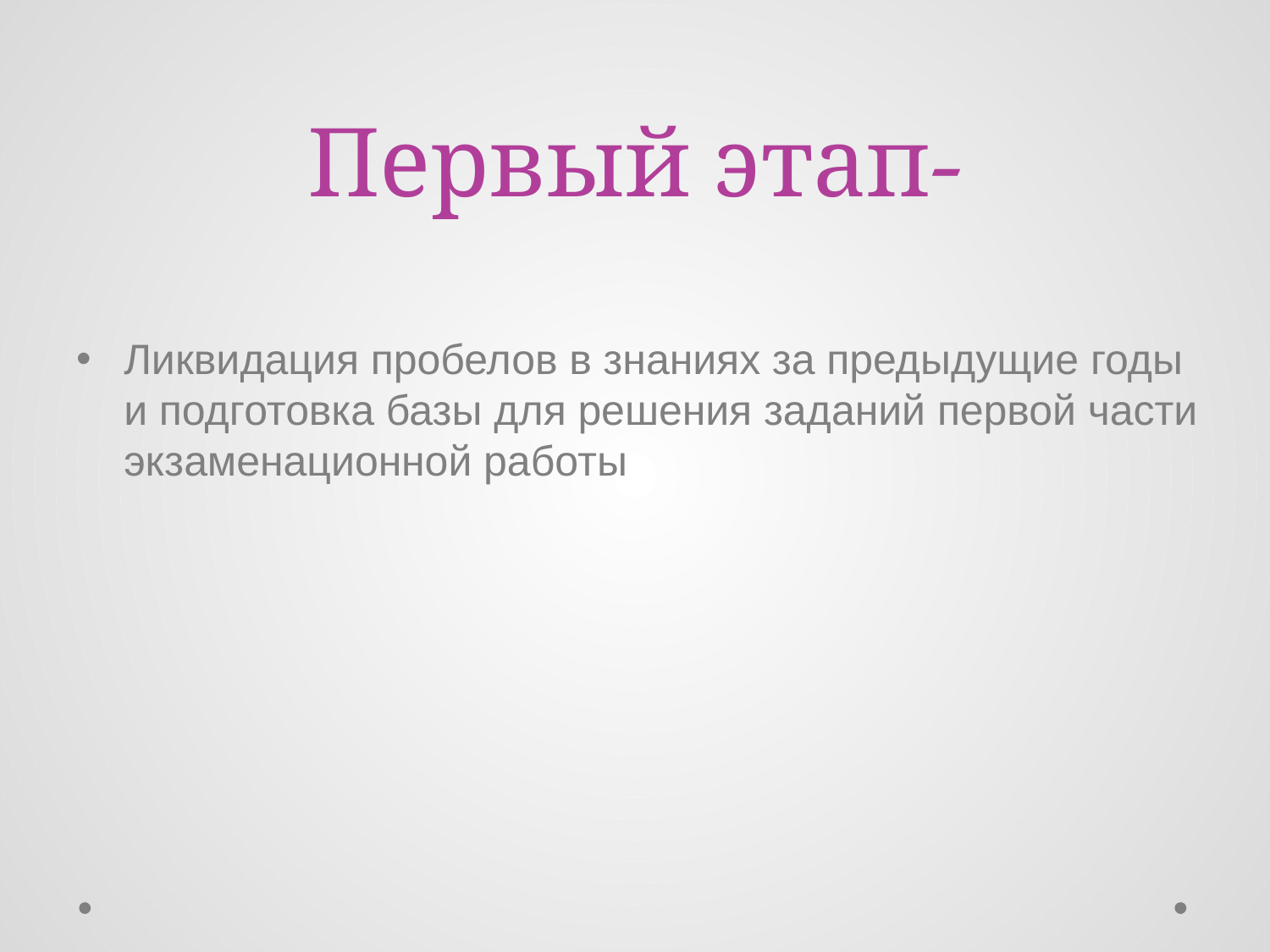

# Первый этап-
Ликвидация пробелов в знаниях за предыдущие годы и подготовка базы для решения заданий первой части экзаменационной работы